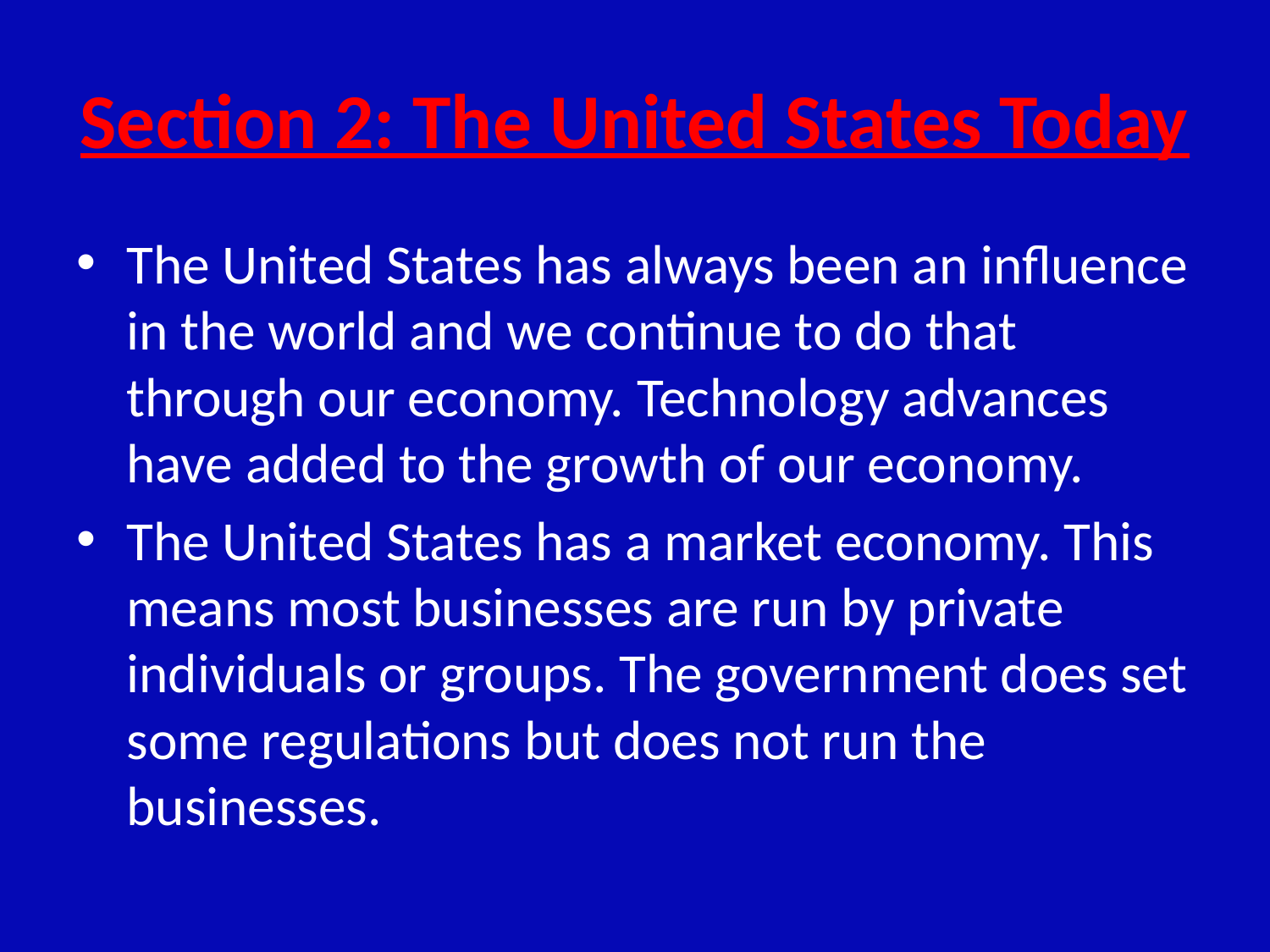

# Section 2: The United States Today
The United States has always been an influence in the world and we continue to do that through our economy. Technology advances have added to the growth of our economy.
The United States has a market economy. This means most businesses are run by private individuals or groups. The government does set some regulations but does not run the businesses.